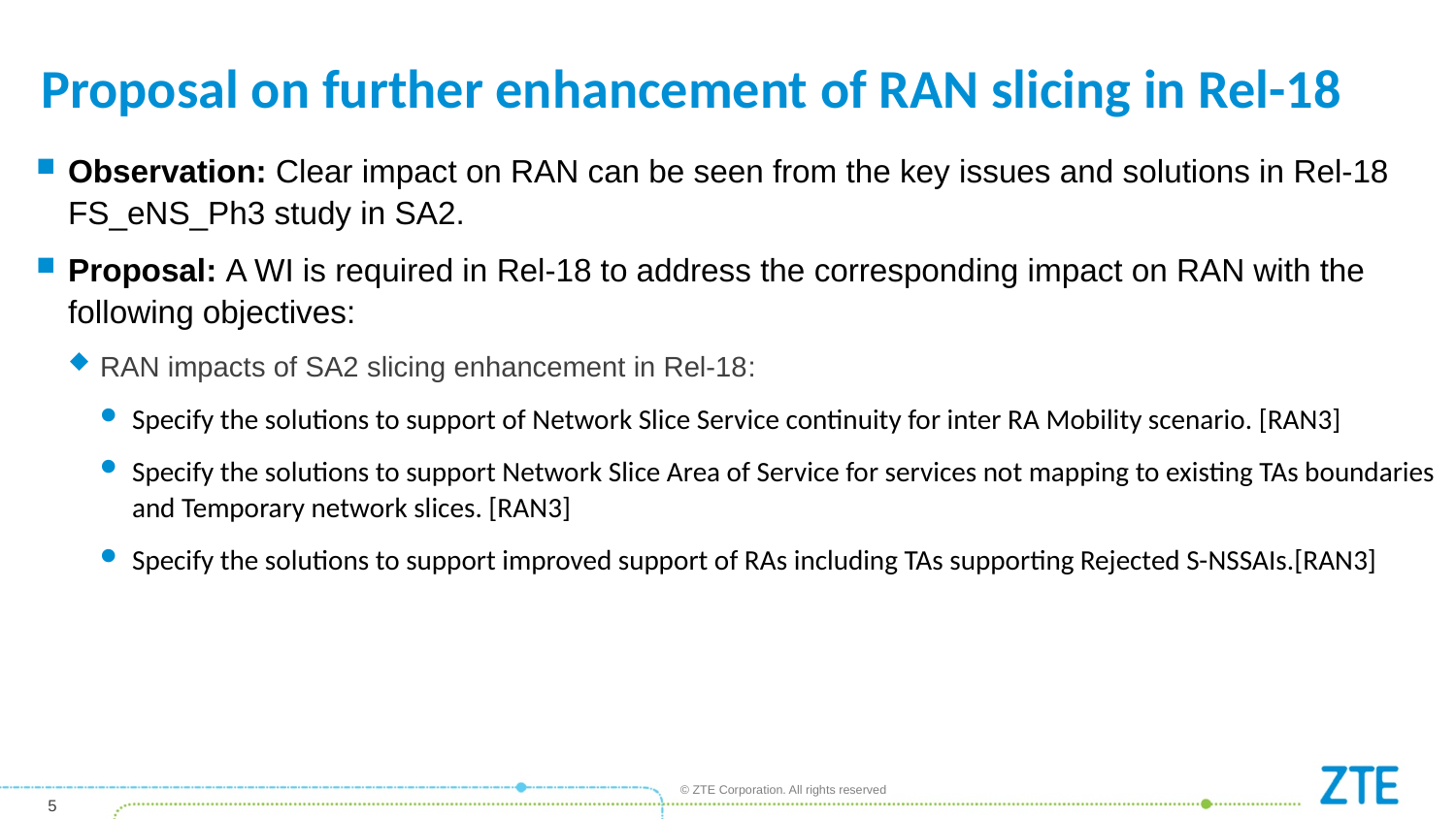

# Proposal on further enhancement of RAN slicing in Rel-18
Observation: Clear impact on RAN can be seen from the key issues and solutions in Rel-18 FS_eNS_Ph3 study in SA2.
Proposal: A WI is required in Rel-18 to address the corresponding impact on RAN with the following objectives:
RAN impacts of SA2 slicing enhancement in Rel-18:
Specify the solutions to support of Network Slice Service continuity for inter RA Mobility scenario. [RAN3]
Specify the solutions to support Network Slice Area of Service for services not mapping to existing TAs boundaries and Temporary network slices. [RAN3]
Specify the solutions to support improved support of RAs including TAs supporting Rejected S-NSSAIs.[RAN3]